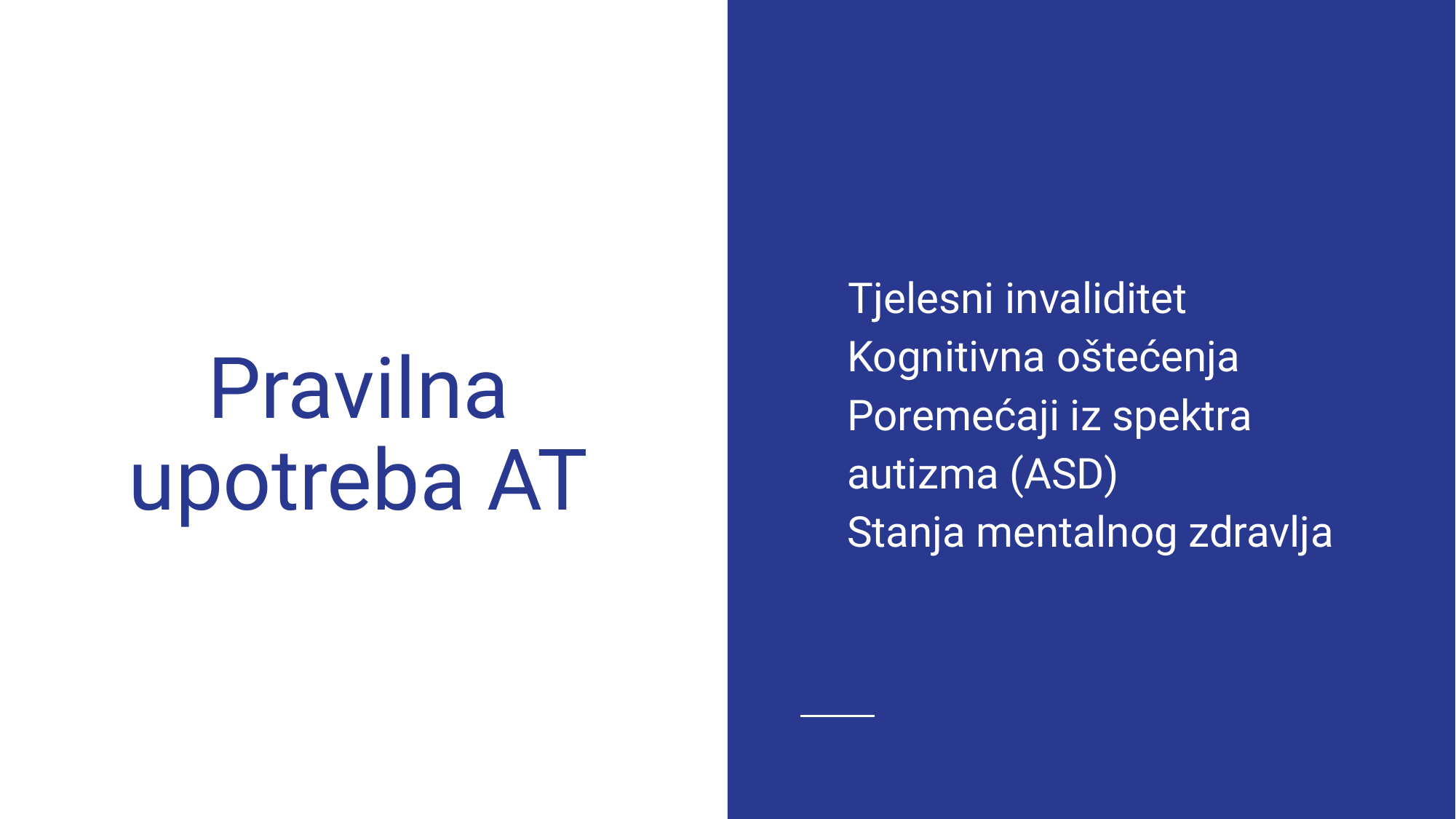

Tjelesni invaliditet
Kognitivna oštećenja
Poremećaji iz spektra autizma (ASD)
Stanja mentalnog zdravlja
# Pravilna upotreba AT